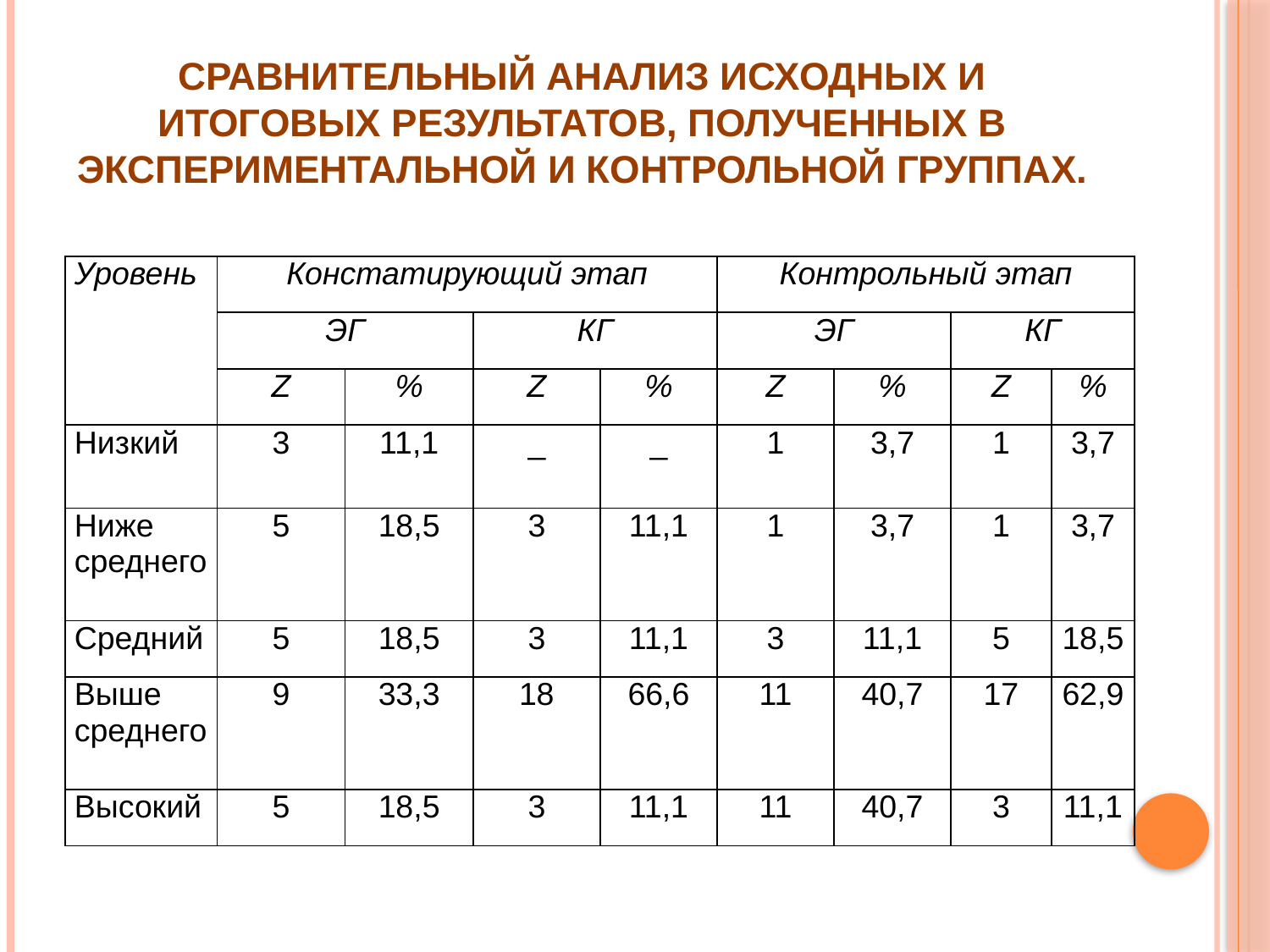

# Сравнительный анализ исходных и итоговых результатов, полученных в экспериментальной и контрольной группах.
| Уровень | Констатирующий этап |  |  |  | Контрольный этап |  |  |  |
| --- | --- | --- | --- | --- | --- | --- | --- | --- |
|  | ЭГ |  | КГ |  | ЭГ |  | КГ |  |
|  | Z | % | Z | % | Z | % | Z | % |
| Низкий | 3 | 11,1 | \_ | \_ | 1 | 3,7 | 1 | 3,7 |
| Ниже среднего | 5 | 18,5 | 3 | 11,1 | 1 | 3,7 | 1 | 3,7 |
| Средний | 5 | 18,5 | 3 | 11,1 | 3 | 11,1 | 5 | 18,5 |
| Выше среднего | 9 | 33,3 | 18 | 66,6 | 11 | 40,7 | 17 | 62,9 |
| Высокий | 5 | 18,5 | 3 | 11,1 | 11 | 40,7 | 3 | 11,1 |